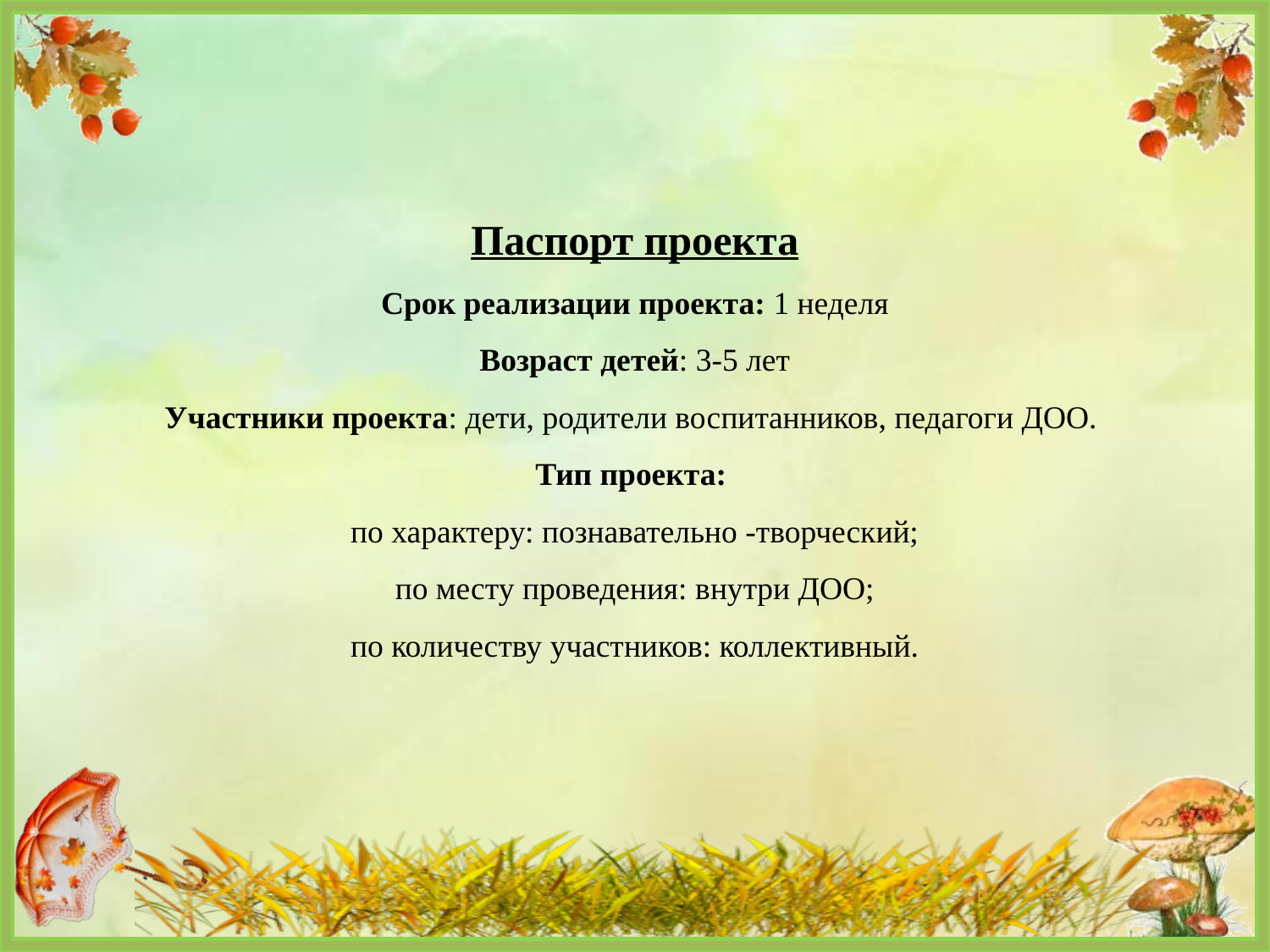

Паспорт проекта
Срок реализации проекта: 1 неделя
Возраст детей: 3-5 лет
Участники проекта: дети, родители воспитанников, педагоги ДОО.
Тип проекта:
по характеру: познавательно -творческий;
по месту проведения: внутри ДОО;
по количеству участников: коллективный.